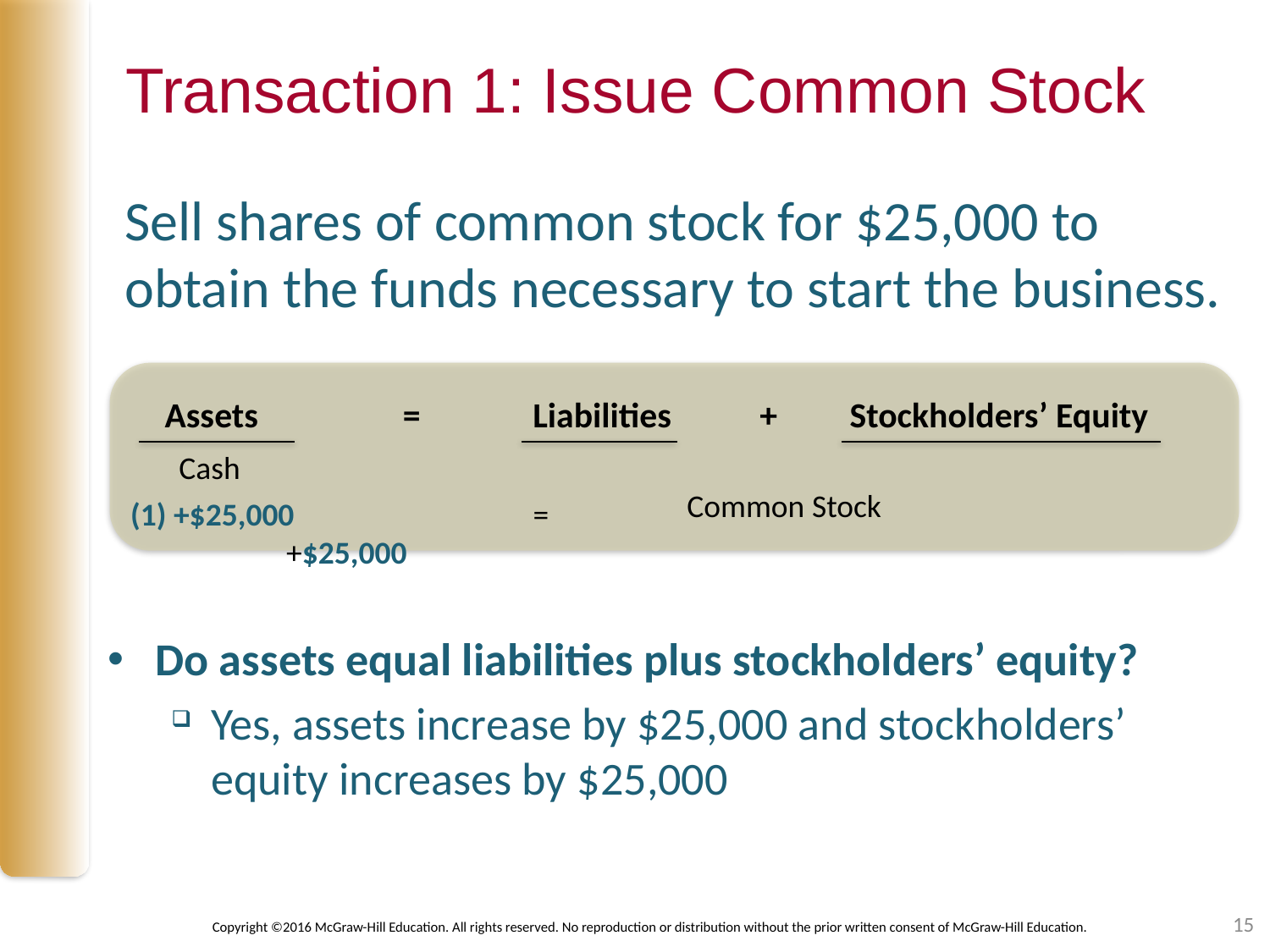

# Transaction 1: Issue Common Stock
Sell shares of common stock for $25,000 to obtain the funds necessary to start the business.

Assets                  =              Liabilities           +         Stockholders’ Equity
Cash											Common Stock
(1) +$25,000 		   =                     					    +$25,000
Do assets equal liabilities plus stockholders’ equity?
Yes, assets increase by $25,000 and stockholders’ equity increases by $25,000
15
Copyright ©2016 McGraw-Hill Education. All rights reserved. No reproduction or distribution without the prior written consent of McGraw-Hill Education.